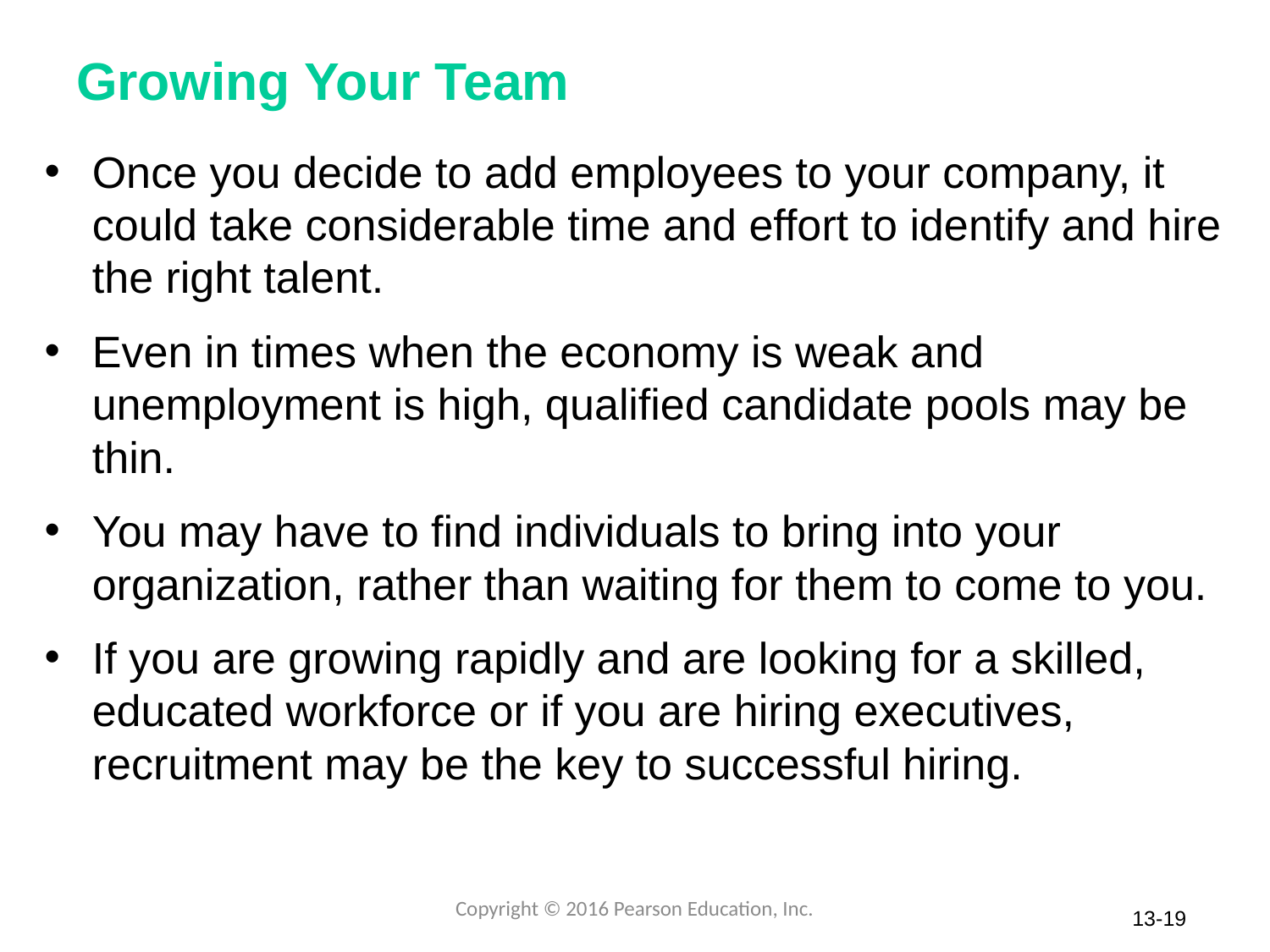

# Growing Your Team
Once you decide to add employees to your company, it could take considerable time and effort to identify and hire the right talent.

Even in times when the economy is weak and unemployment is high, qualified candidate pools may be thin.

You may have to find individuals to bring into your organization, rather than waiting for them to come to you.

If you are growing rapidly and are looking for a skilled, educated workforce or if you are hiring executives, recruitment may be the key to successful hiring.
Copyright © 2016 Pearson Education, Inc.